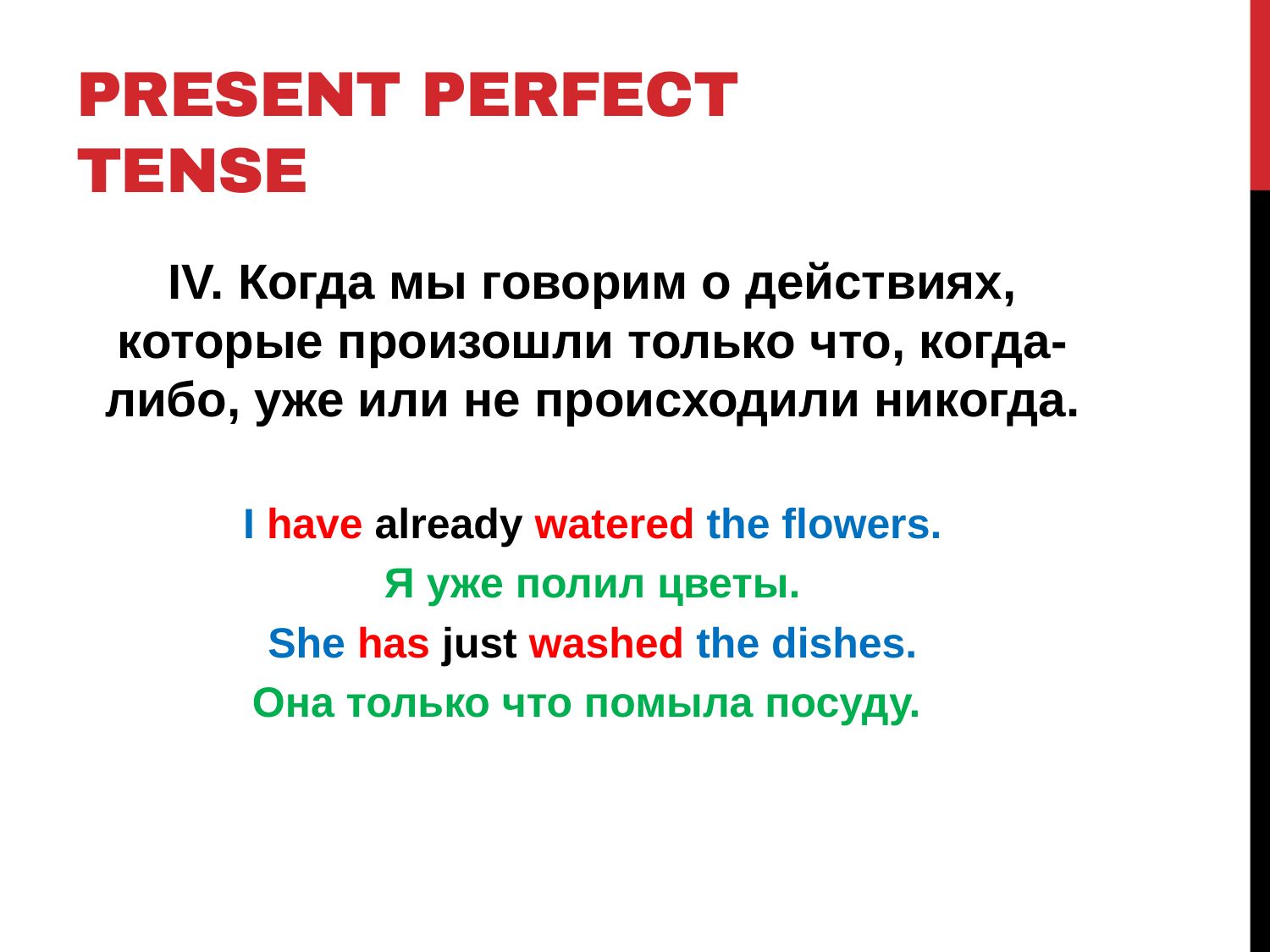

# Present Perfect Tense
IV. Когда мы говорим о действиях, которые произошли только что, когда-либо, уже или не происходили никогда.

I have already watered the flowers.
Я уже полил цветы.
She has just washed the dishes.
Она только что помыла посуду.